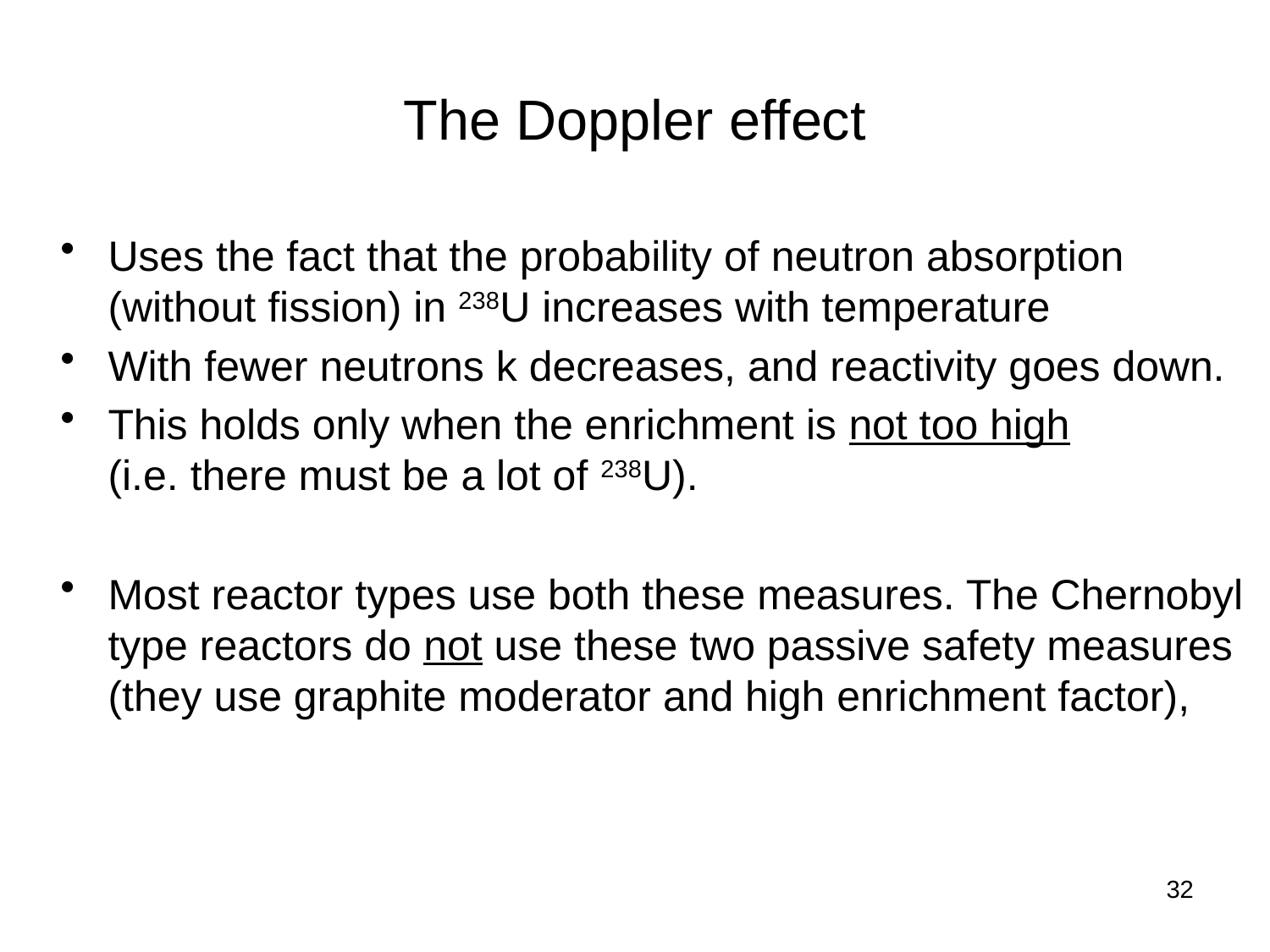

# The Doppler effect
Uses the fact that the probability of neutron absorption (without fission) in 238U increases with temperature
With fewer neutrons k decreases, and reactivity goes down.
This holds only when the enrichment is not too high
(i.e. there must be a lot of 238U).

Most reactor types use both these measures. The Chernobyl type reactors do not use these two passive safety measures (they use graphite moderator and high enrichment factor),
32